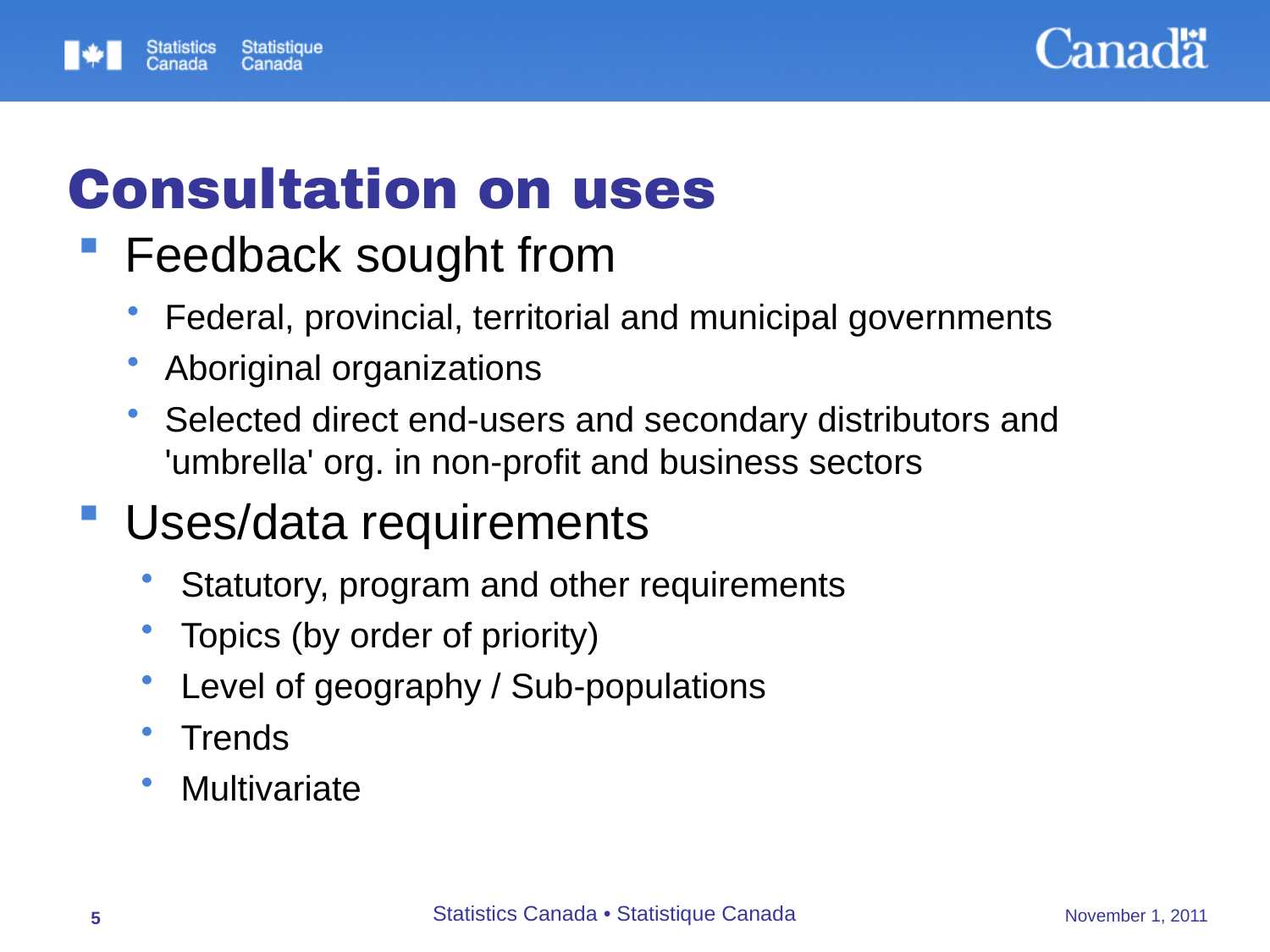

# Consultation on uses
Feedback sought from
Federal, provincial, territorial and municipal governments
Aboriginal organizations
Selected direct end-users and secondary distributors and 'umbrella' org. in non-profit and business sectors
Uses/data requirements
Statutory, program and other requirements
Topics (by order of priority)
Level of geography / Sub-populations
Trends
Multivariate

Statistics Canada • Statistique Canada
November 1, 2011
5